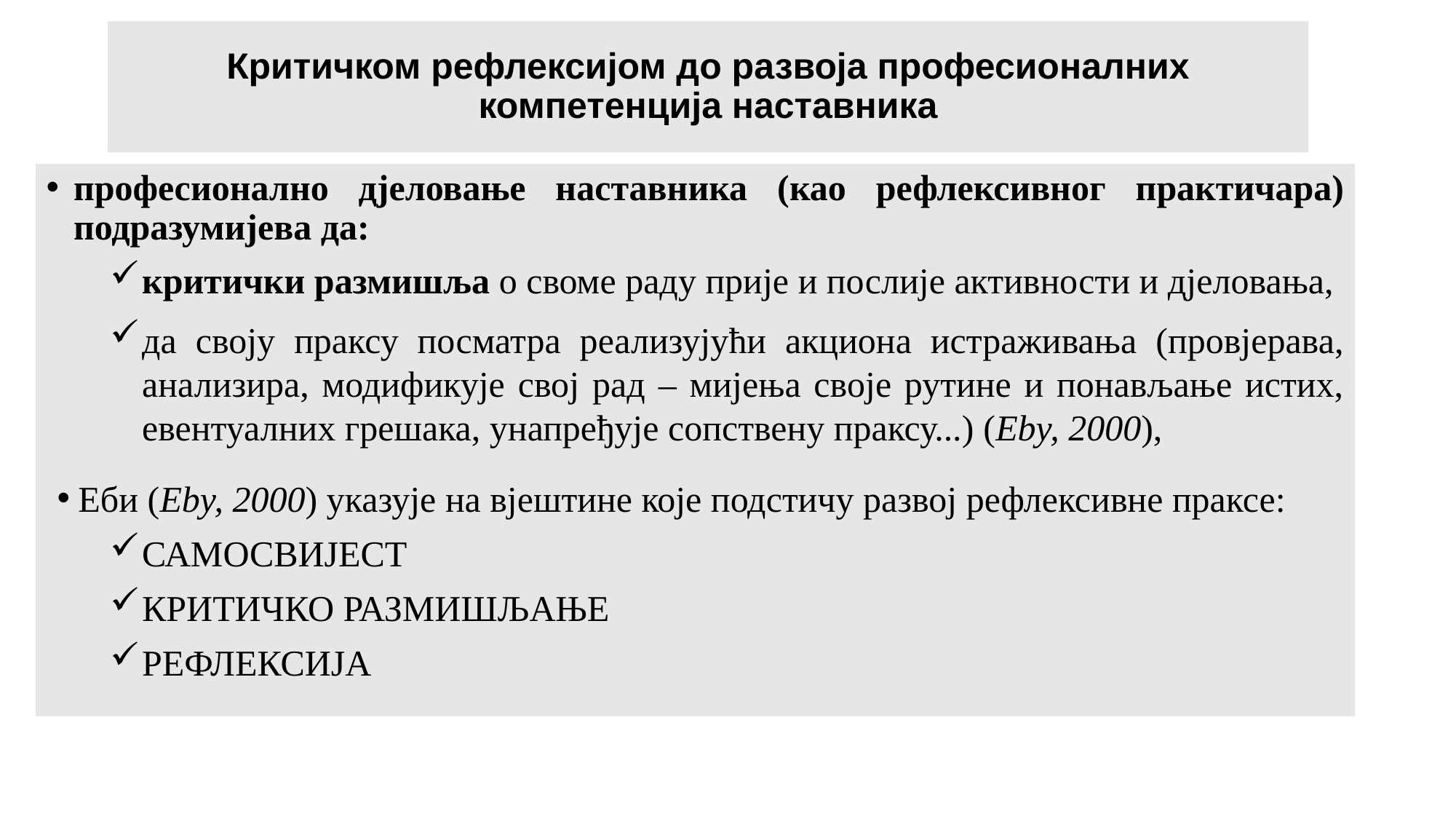

# Критичком рефлексијом до развоја професионалних компетенција наставника
професионално дјеловање наставника (као рефлексивног практичара) подразумијева да:
критички размишља о своме раду прије и послије активности и дјеловања,
да своју праксу посматра реализујући акциона истраживања (провјерава, анализира, модификује свој рад – мијења своје рутине и понављање истих, евентуалних грешака, унапређује сопствену праксу...) (Eby, 2000),
Еби (Eby, 2000) указује на вјештине које подстичу развој рефлексивне праксе:
САМОСВИЈЕСТ
КРИТИЧКО РАЗМИШЉАЊЕ
РЕФЛЕКСИЈА